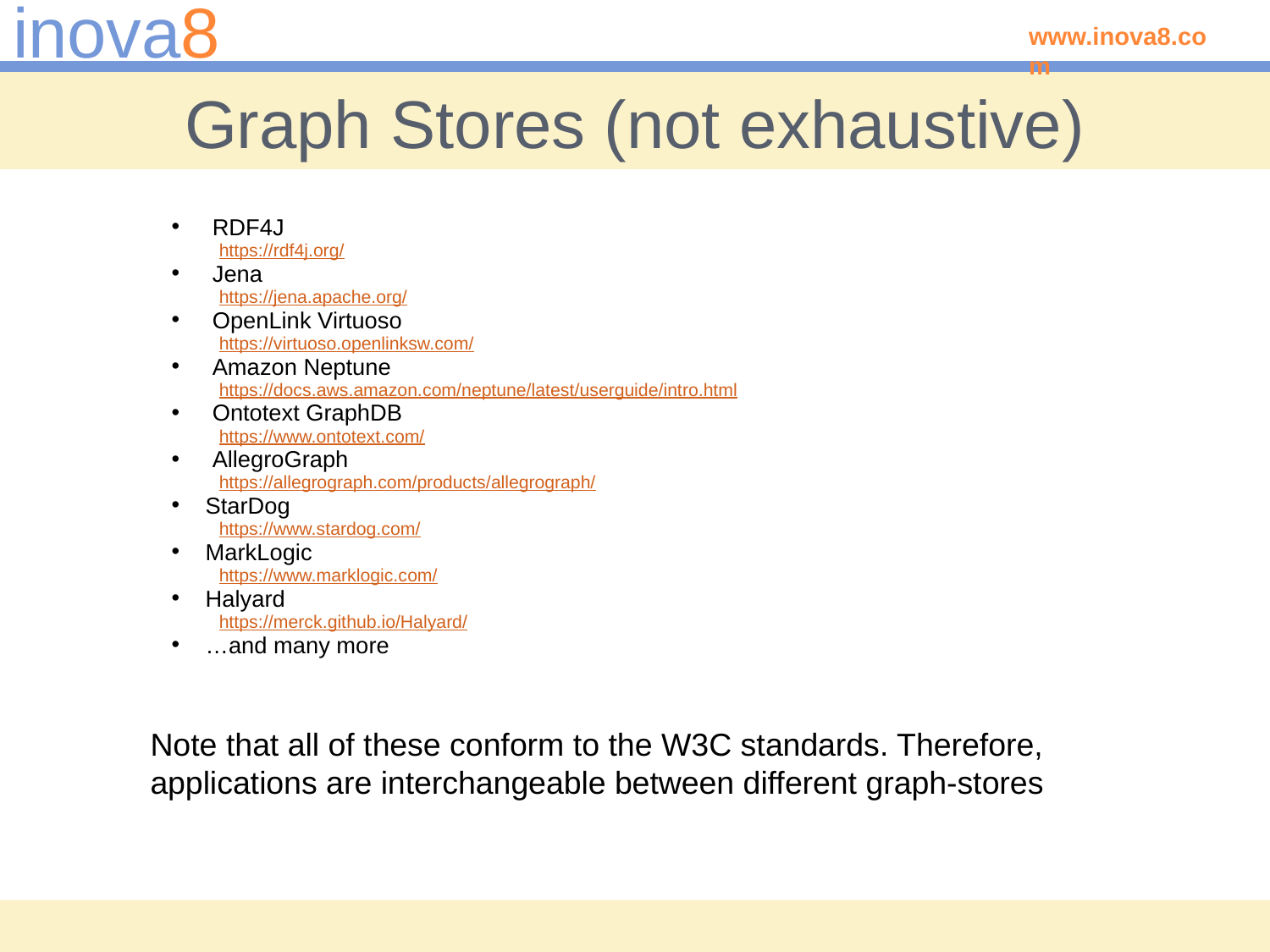

# Graph Stores (not exhaustive)
RDF4J
https://rdf4j.org/
Jena
https://jena.apache.org/
OpenLink Virtuoso
https://virtuoso.openlinksw.com/
Amazon Neptune
https://docs.aws.amazon.com/neptune/latest/userguide/intro.html
Ontotext GraphDB
https://www.ontotext.com/
AllegroGraph
https://allegrograph.com/products/allegrograph/
StarDog
https://www.stardog.com/
MarkLogic
https://www.marklogic.com/
Halyard
https://merck.github.io/Halyard/
…and many more
Note that all of these conform to the W3C standards. Therefore, applications are interchangeable between different graph-stores